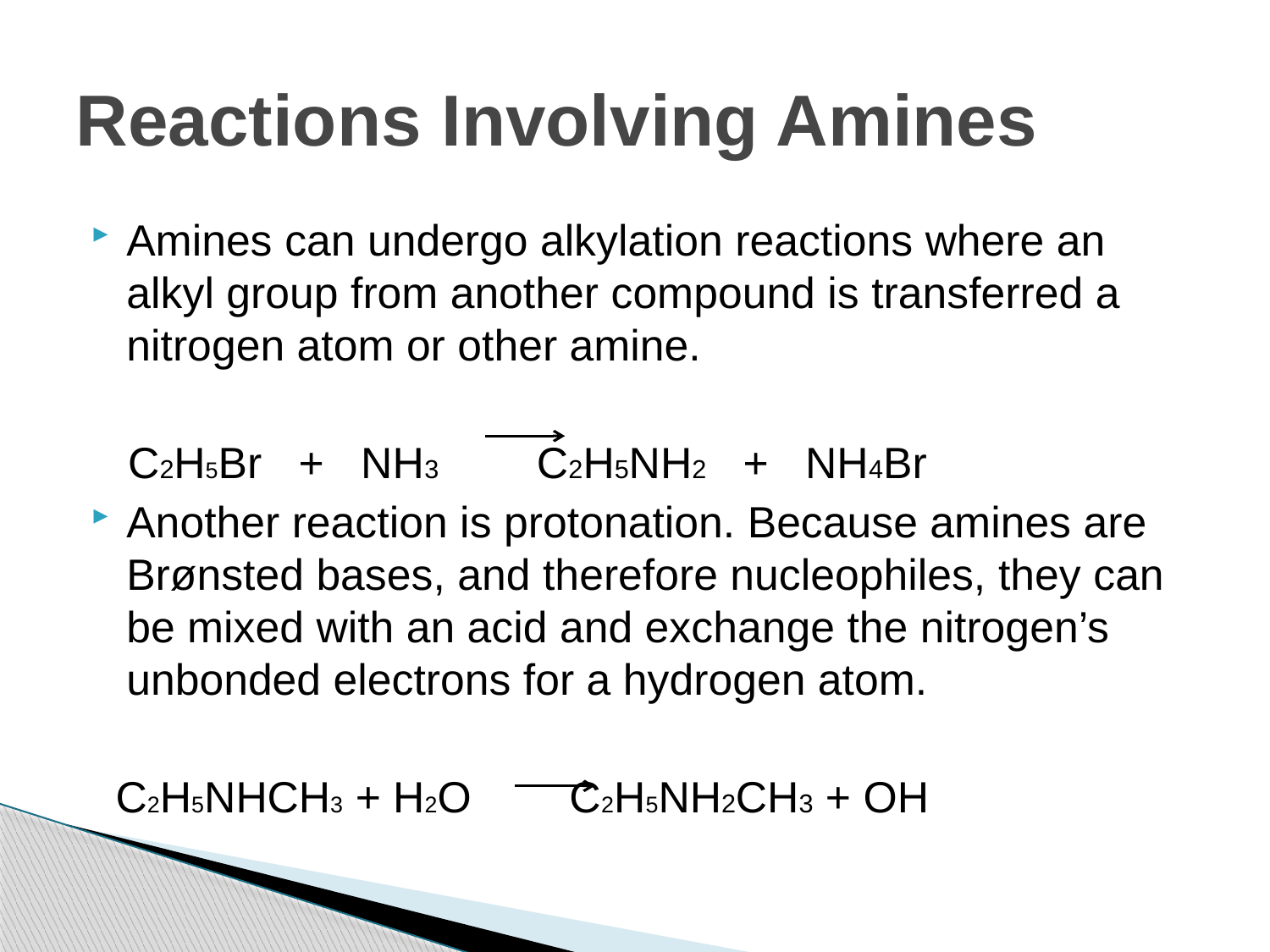

# Reactions Involving Amines
Amines can undergo alkylation reactions where an alkyl group from another compound is transferred a nitrogen atom or other amine.

   C2H5Br   +   NH3        C2H5NH2   +   NH4Br
Another reaction is protonation. Because amines are Brønsted bases, and therefore nucleophiles, they can be mixed with an acid and exchange the nitrogen’s unbonded electrons for a hydrogen atom.

  C2H5NHCH3 + H2O        C2H5NH2CH3 + OH